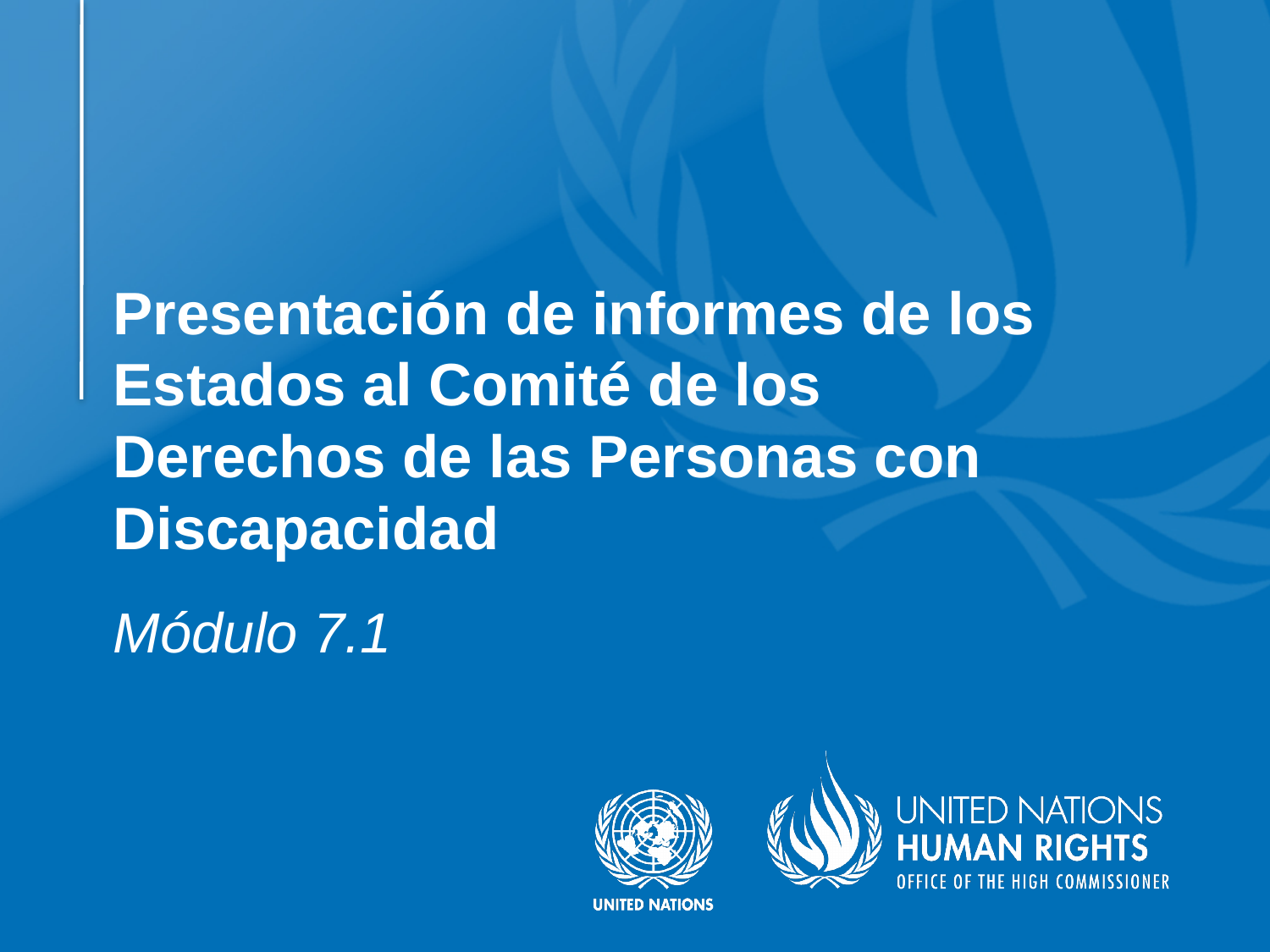

# Presentación de informes de los Estados al Comité de los Derechos de las Personas con Discapacidad
Módulo 7.1